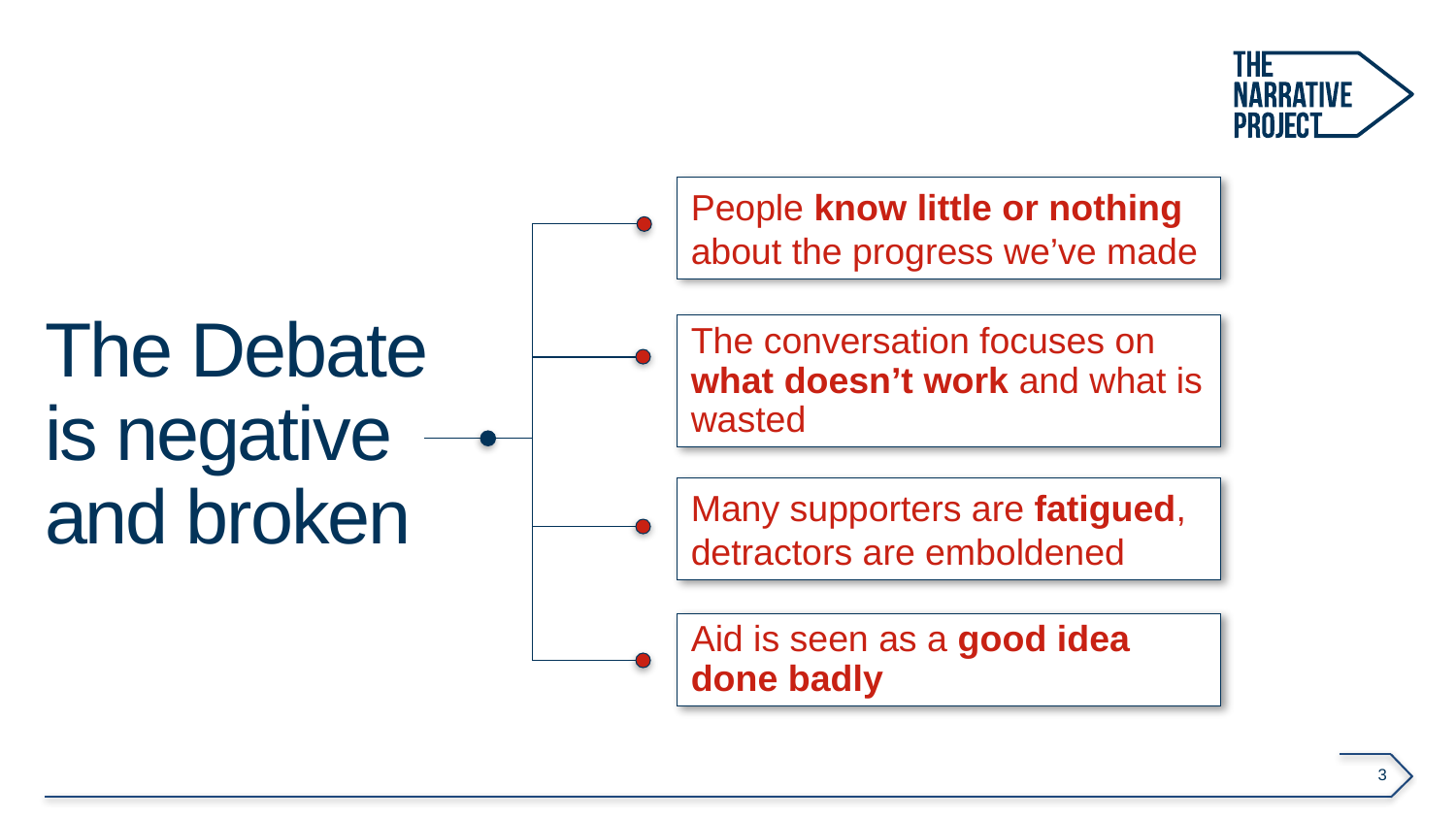

People know little or nothing about the progress we’ve made

# The Debate is negative and broken
The conversation focuses on what doesn’t work and what is wasted

Many supporters are fatigued, detractors are emboldened

Aid is seen as a good idea done badly

3